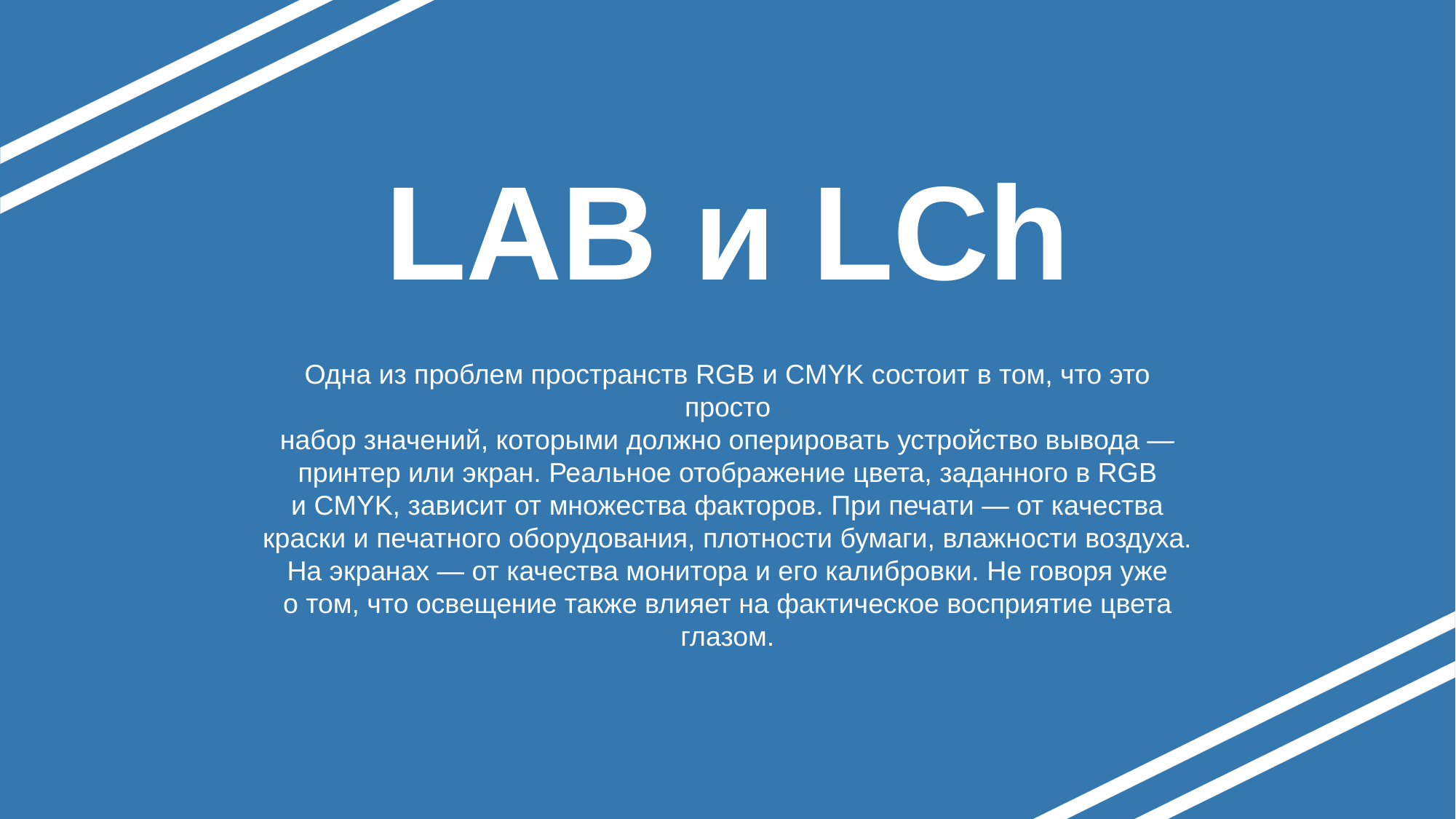

# LAB и LCh
Одна из проблем пространств RGB и CMYK состоит в том, что это просто
набор значений, которыми должно оперировать устройство вывода ― принтер или экран. Реальное отображение цвета, заданного в RGB и CMYK, зависит от множества факторов. При печати ― от качества краски и печатного оборудования, плотности бумаги, влажности воздуха. На экранах — от качества монитора и его калибровки. Не говоря уже о том, что освещение также влияет на фактическое восприятие цвета глазом.